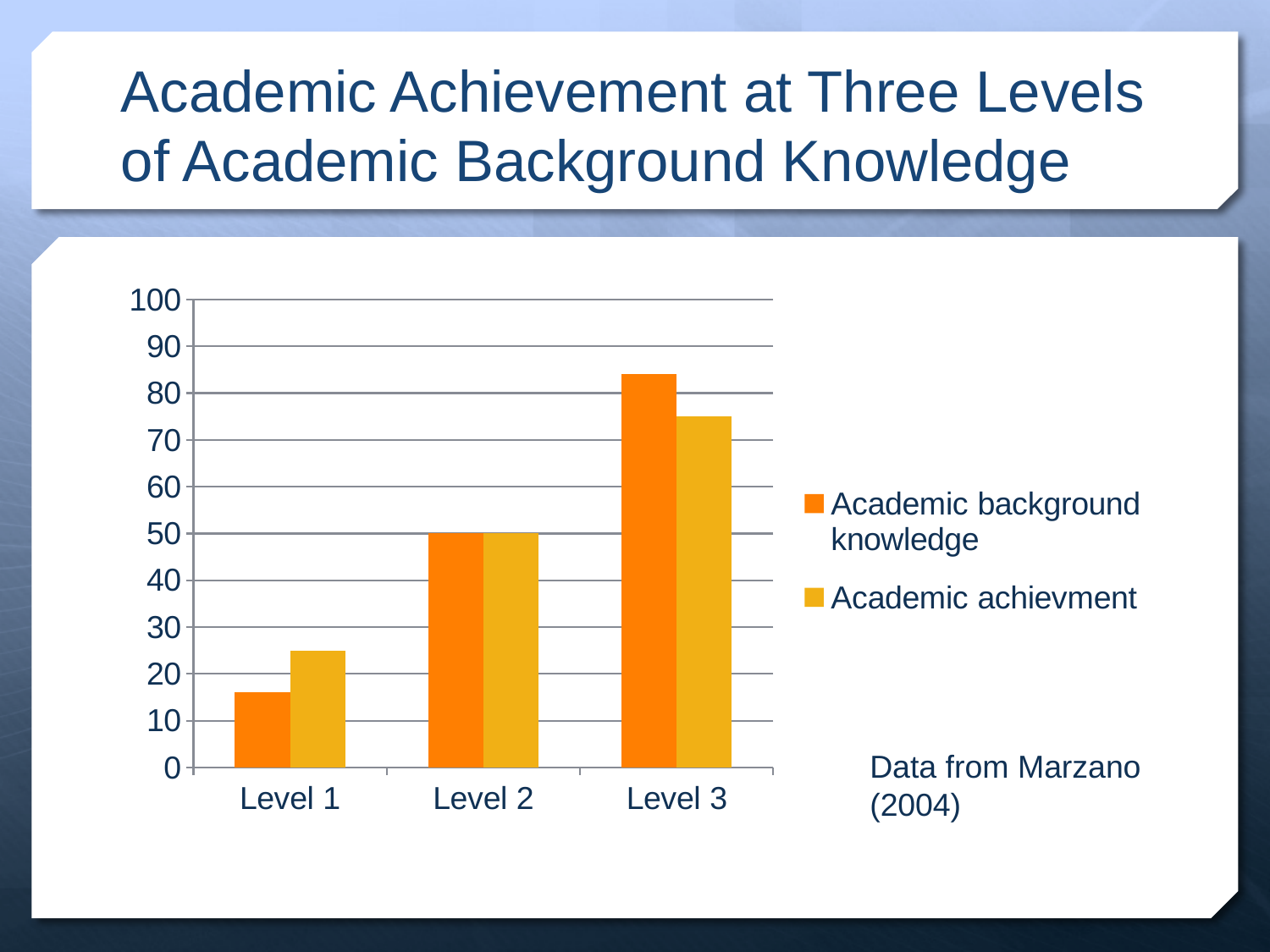

# Academic Achievement at Three Levels of Academic Background Knowledge

### Chart

| Category | Academic background knowledge | Academic achievment |
|---|---|---|
| Level 1 | 16.0 | 25.0 |
| Level 2 | 50.0 | 50.0 |
| Level 3 | 84.0 | 75.0 |
Data from Marzano (2004)